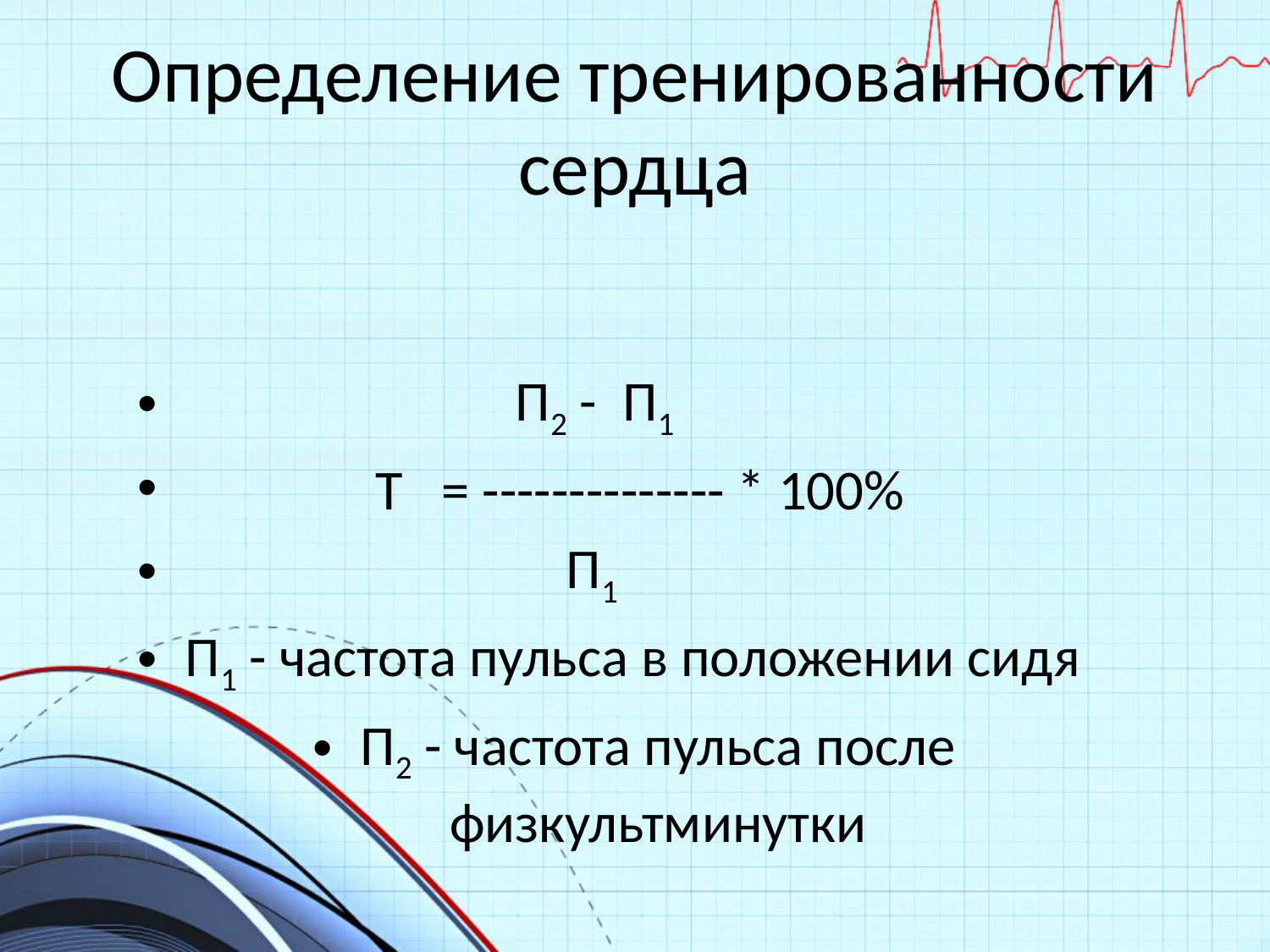

# Определение тренированности сердца

                          П2 -  П1
               Т   = -------------- * 100%
                              П1
П1 - частота пульса в положении сидя
П2 - частота пульса после физкультминутки